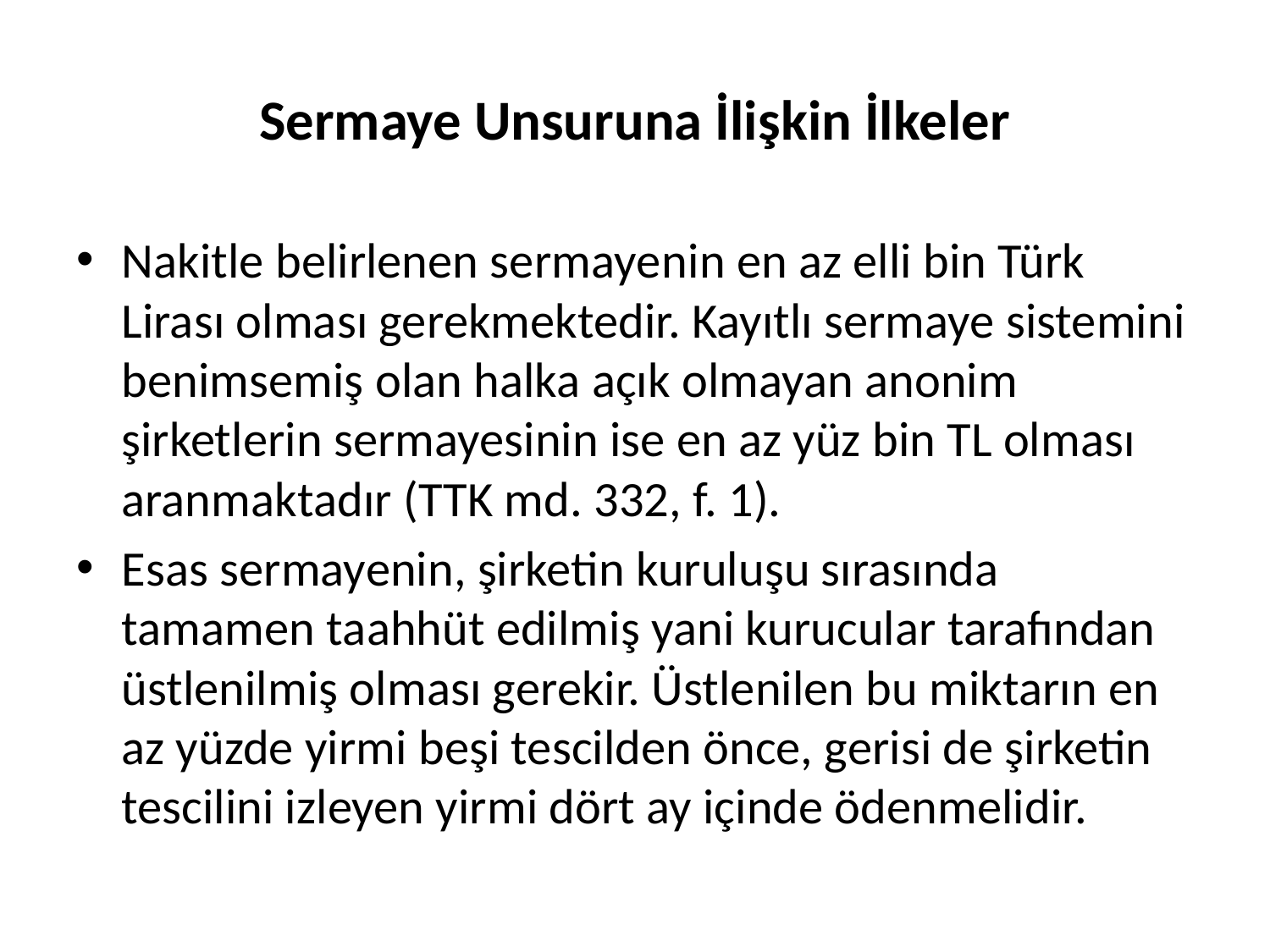

# Sermaye Unsuruna İlişkin İlkeler
Nakitle belirlenen sermaye­nin en az elli bin Türk Lirası olması gerekmektedir. Kayıtlı sermaye sistemini benimsemiş olan halka açık olmayan anonim şirketlerin sermayesinin ise en az yüz bin TL olması aranmaktadır (TTK md. 332, f. 1).
Esas sermayenin, şirketin kuruluşu sırasında tamamen taahhüt edilmiş yani kurucular tarafından üstlenilmiş olması gerekir. Üstlenilen bu miktarın en az yüzde yirmi beşi tescilden önce, gerisi de şirketin tescilini izleyen yirmi dört ay içinde ödenmelidir.